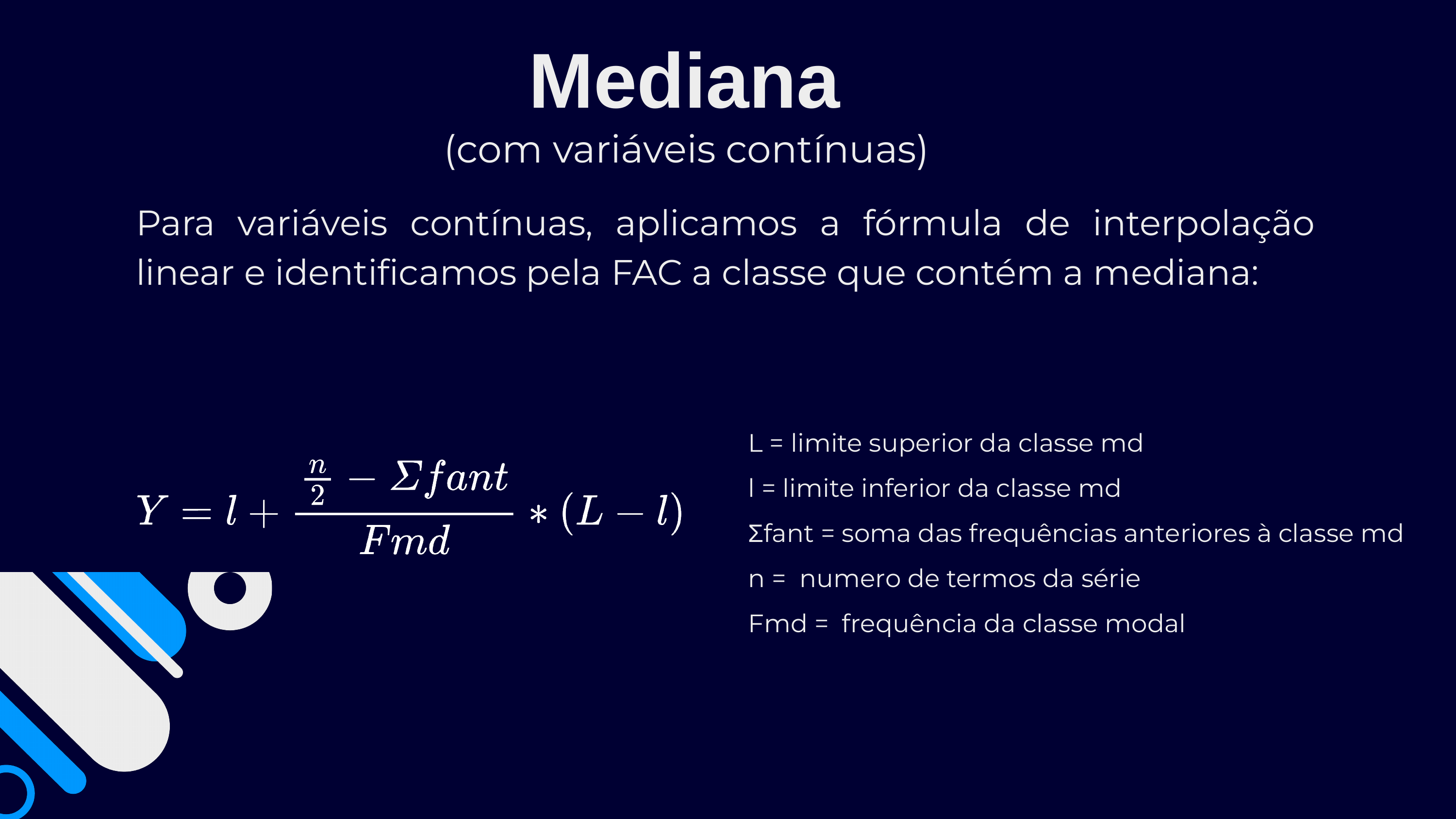

Mediana
(com variáveis contínuas)
Para variáveis contínuas, aplicamos a fórmula de interpolação linear e identificamos pela FAC a classe que contém a mediana:

L = limite superior da classe md

l = limite inferior da classe md
Σfant = soma das frequências anteriores à classe md
n =  numero de termos da série

Fmd =  frequência da classe modal